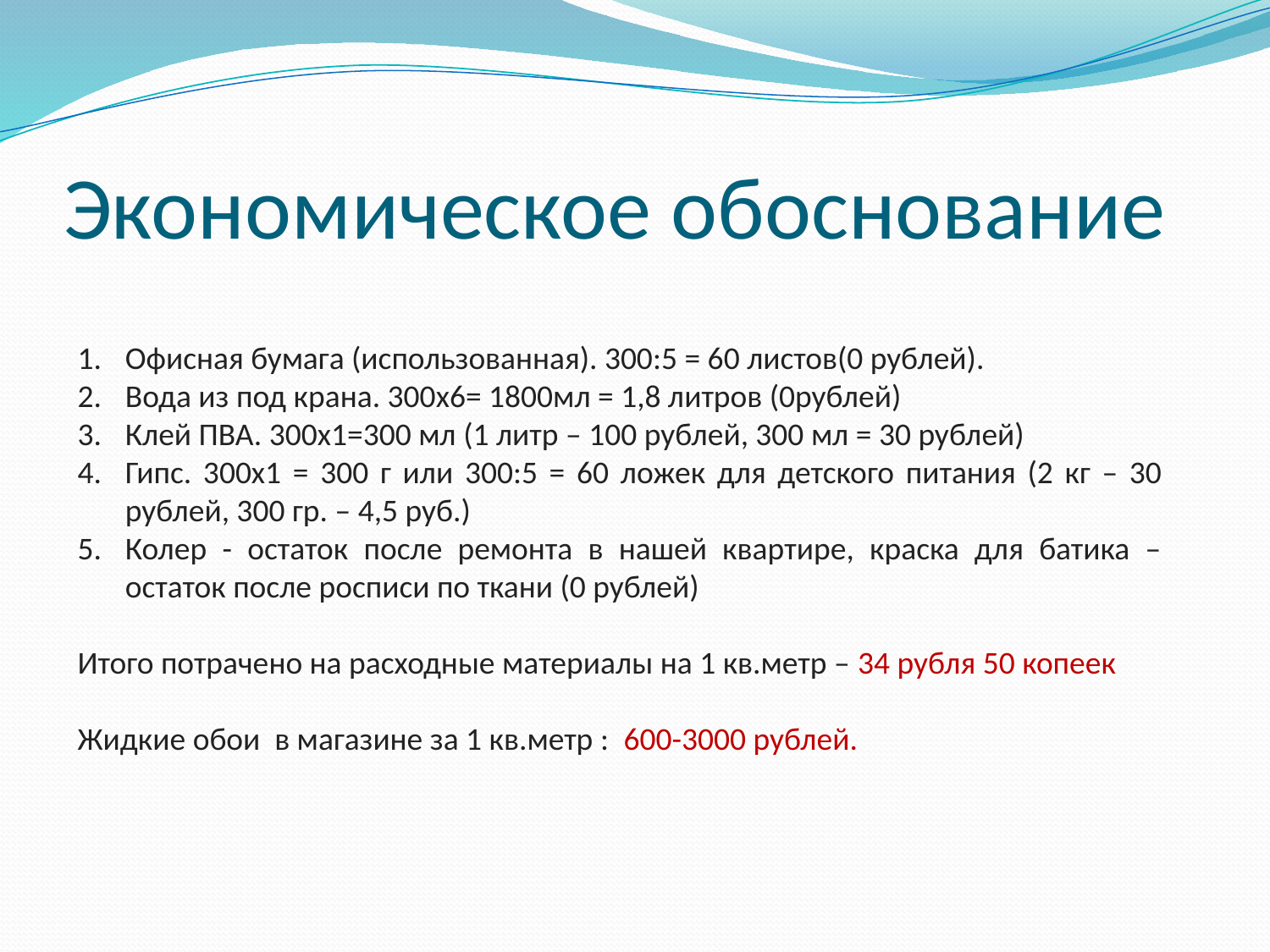

# Экономическое обоснование
Офисная бумага (использованная). 300:5 = 60 листов(0 рублей).
Вода из под крана. 300х6= 1800мл = 1,8 литров (0рублей)
Клей ПВА. 300х1=300 мл (1 литр – 100 рублей, 300 мл = 30 рублей)
Гипс. 300х1 = 300 г или 300:5 = 60 ложек для детского питания (2 кг – 30 рублей, 300 гр. – 4,5 руб.)
Колер - остаток после ремонта в нашей квартире, краска для батика – остаток после росписи по ткани (0 рублей)

Итого потрачено на расходные материалы на 1 кв.метр – 34 рубля 50 копеек

Жидкие обои  в магазине за 1 кв.метр :  600-3000 рублей.